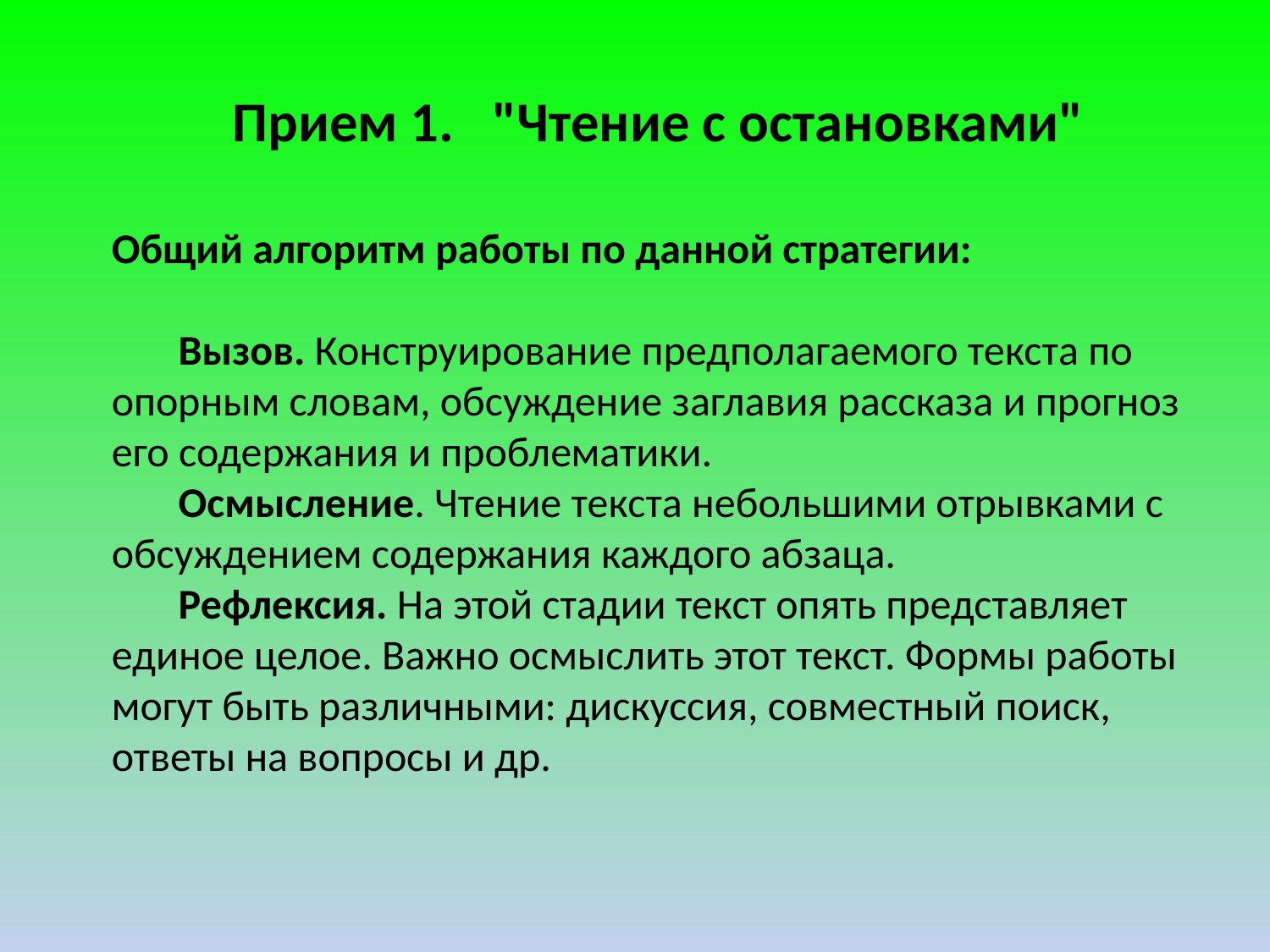

Прием 1.   "Чтение с остановками"

Общий алгоритм работы по данной стратегии:

       Вызов. Конструирование предполагаемого текста по опорным словам, обсуждение заглавия рассказа и прогноз его содержания и проблематики.
       Осмысление. Чтение текста небольшими отрывками с обсуждением содержания каждого абзаца.
       Рефлексия. На этой стадии текст опять представляет единое целое. Важно осмыслить этот текст. Формы работы могут быть различными: дискуссия, совместный поиск, ответы на вопросы и др.